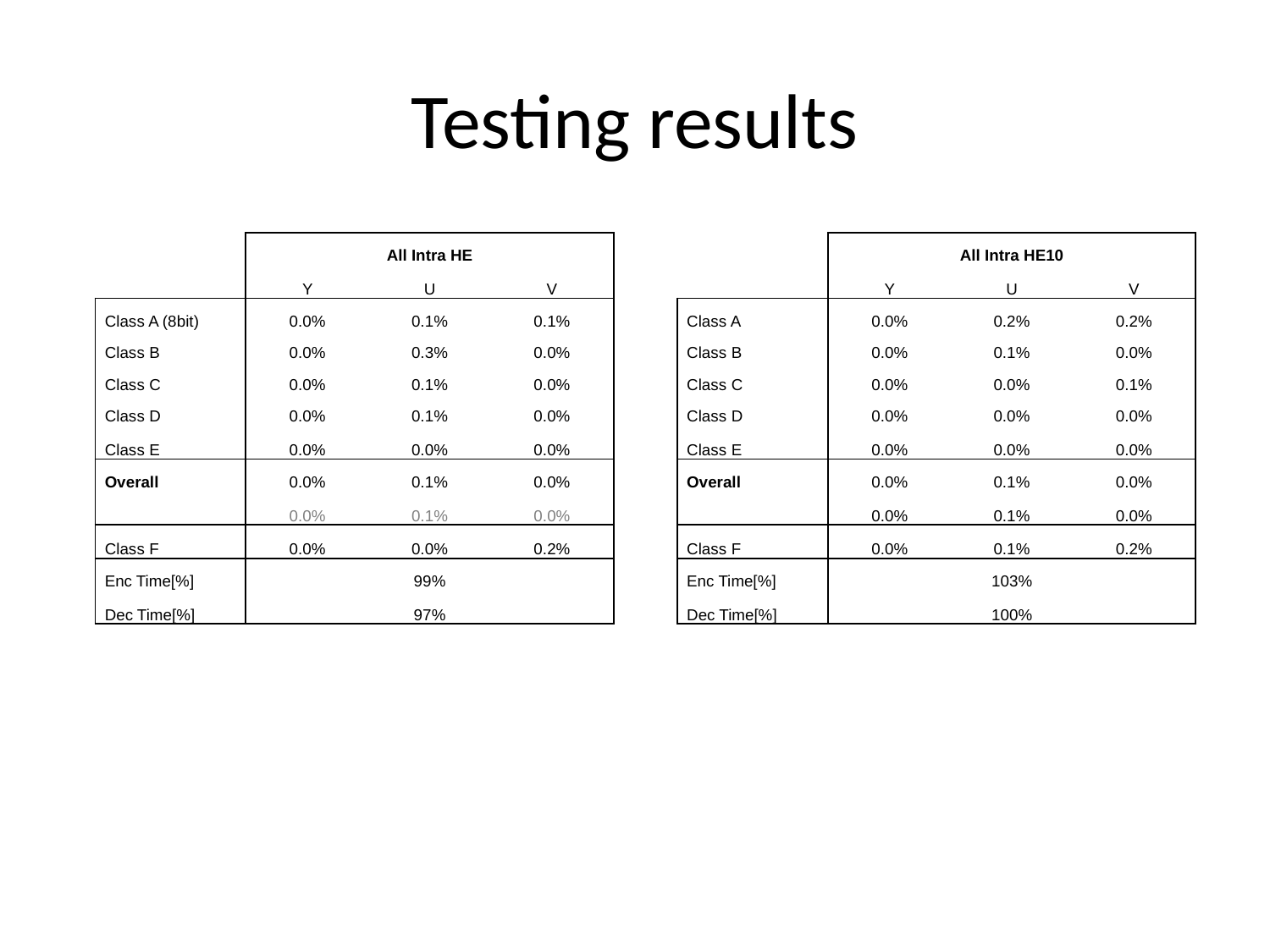

# Testing results
|  | All Intra HE |  |  |
| --- | --- | --- | --- |
|  | Y | U | V |
| Class A (8bit) | 0.0% | 0.1% | 0.1% |
| Class B | 0.0% | 0.3% | 0.0% |
| Class C | 0.0% | 0.1% | 0.0% |
| Class D | 0.0% | 0.1% | 0.0% |
| Class E | 0.0% | 0.0% | 0.0% |
| Overall | 0.0% | 0.1% | 0.0% |
|  | 0.0% | 0.1% | 0.0% |
| Class F | 0.0% | 0.0% | 0.2% |
| Enc Time[%] | 99% |  |  |
| Dec Time[%] | 97% |  |  |
|  | All Intra HE10 |  |  |
| --- | --- | --- | --- |
|  | Y | U | V |
| Class A | 0.0% | 0.2% | 0.2% |
| Class B | 0.0% | 0.1% | 0.0% |
| Class C | 0.0% | 0.0% | 0.1% |
| Class D | 0.0% | 0.0% | 0.0% |
| Class E | 0.0% | 0.0% | 0.0% |
| Overall | 0.0% | 0.1% | 0.0% |
|  | 0.0% | 0.1% | 0.0% |
| Class F | 0.0% | 0.1% | 0.2% |
| Enc Time[%] | 103% |  |  |
| Dec Time[%] | 100% |  |  |